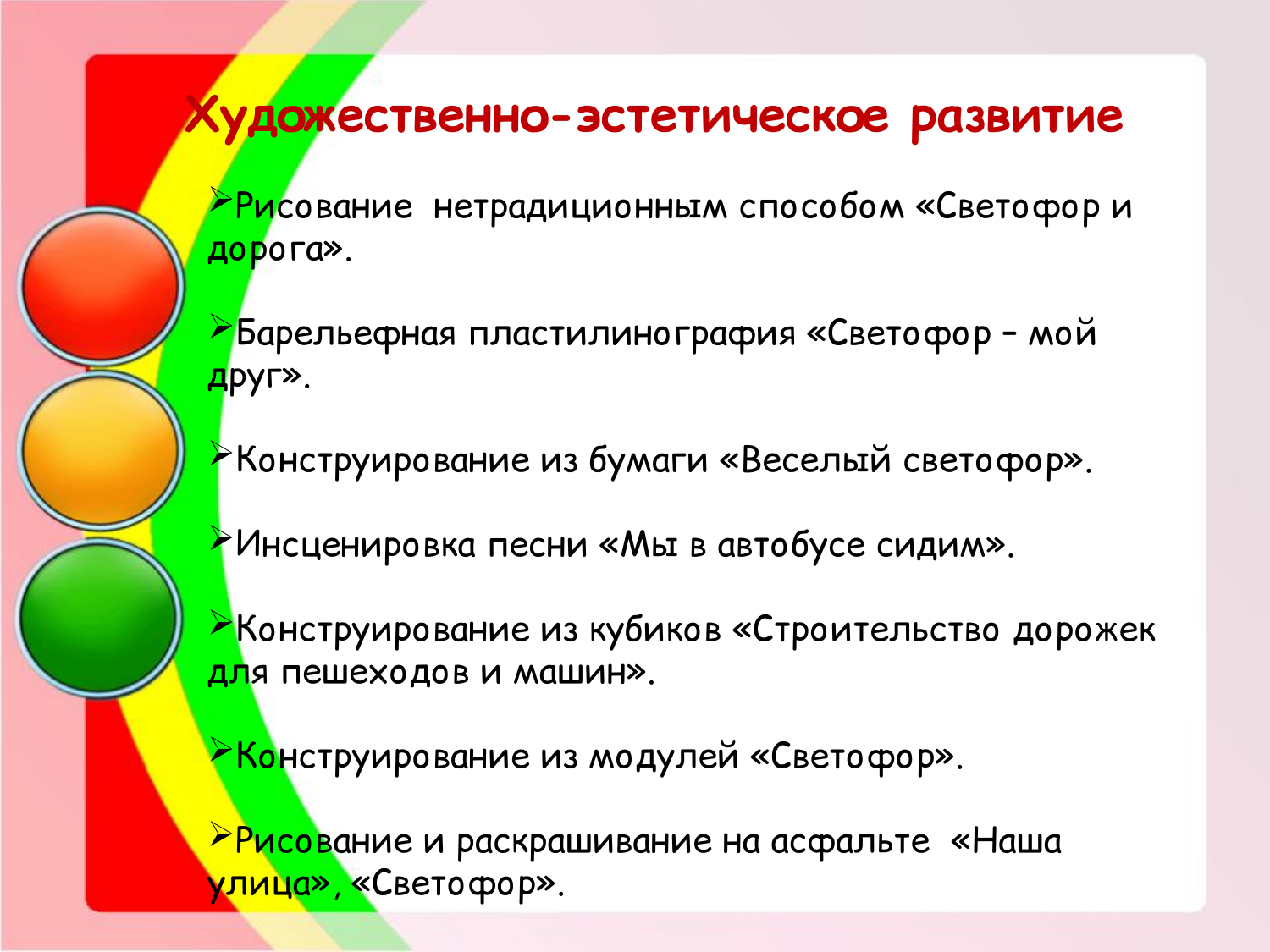

Художественно-эстетическое развитие
Рисование  нетрадиционным способом «Светофор и дорога».

Барельефная пластилинография «Светофор – мой друг».

Конструирование из бумаги «Веселый светофор».

Инсценировка песни «Мы в автобусе сидим».

Конструирование из кубиков «Строительство дорожек для пешеходов и машин».

Конструирование из модулей «Светофор».

Рисование и раскрашивание на асфальте  «Наша улица», «Светофор».